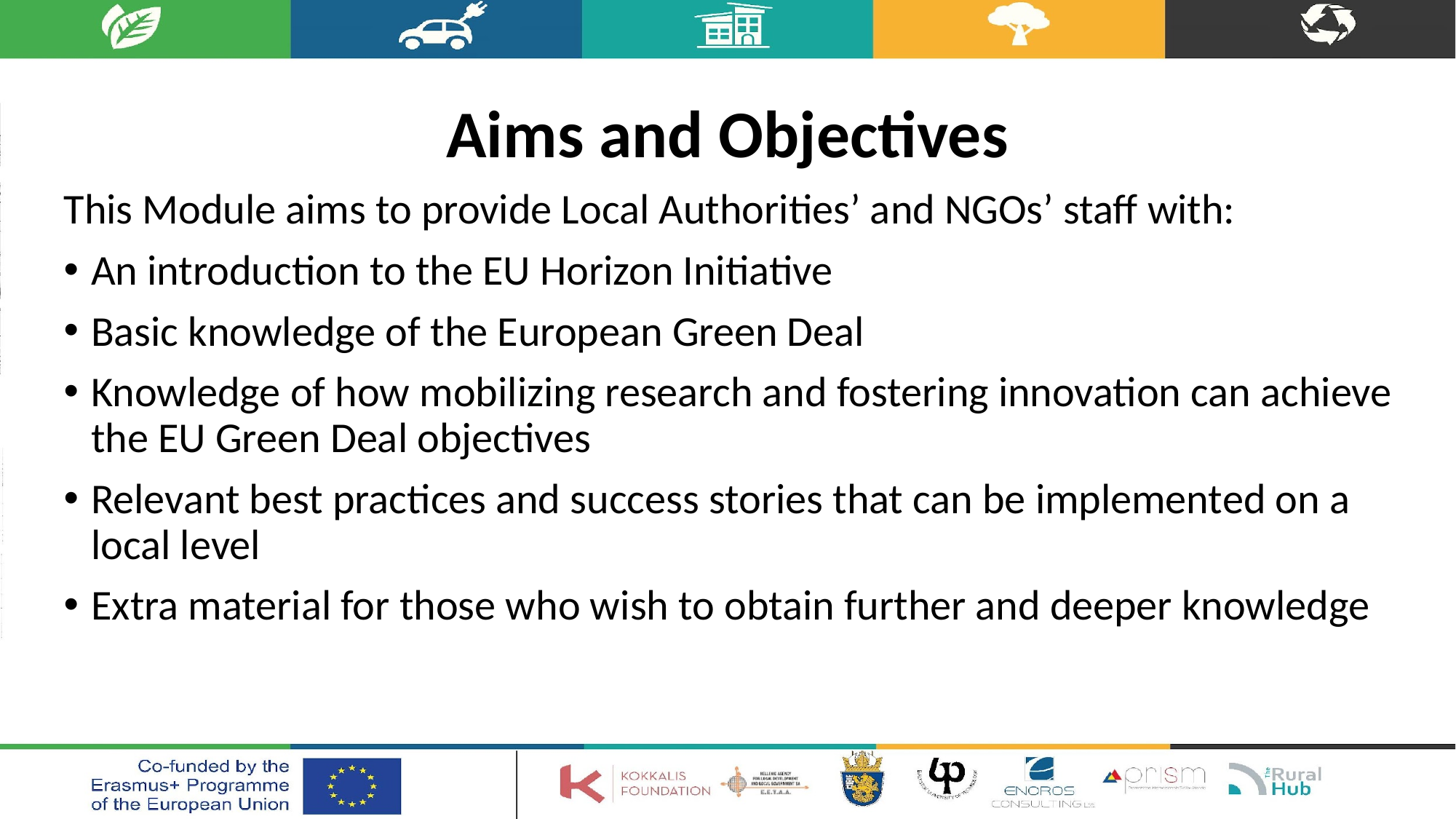

# Aims and Objectives
This Module aims to provide Local Authorities’ and NGOs’ staff with:
An introduction to the EU Horizon Initiative
Basic knowledge of the European Green Deal
Knowledge of how mobilizing research and fostering innovation can achieve the EU Green Deal objectives
Relevant best practices and success stories that can be implemented on a local level
Extra material for those who wish to obtain further and deeper knowledge